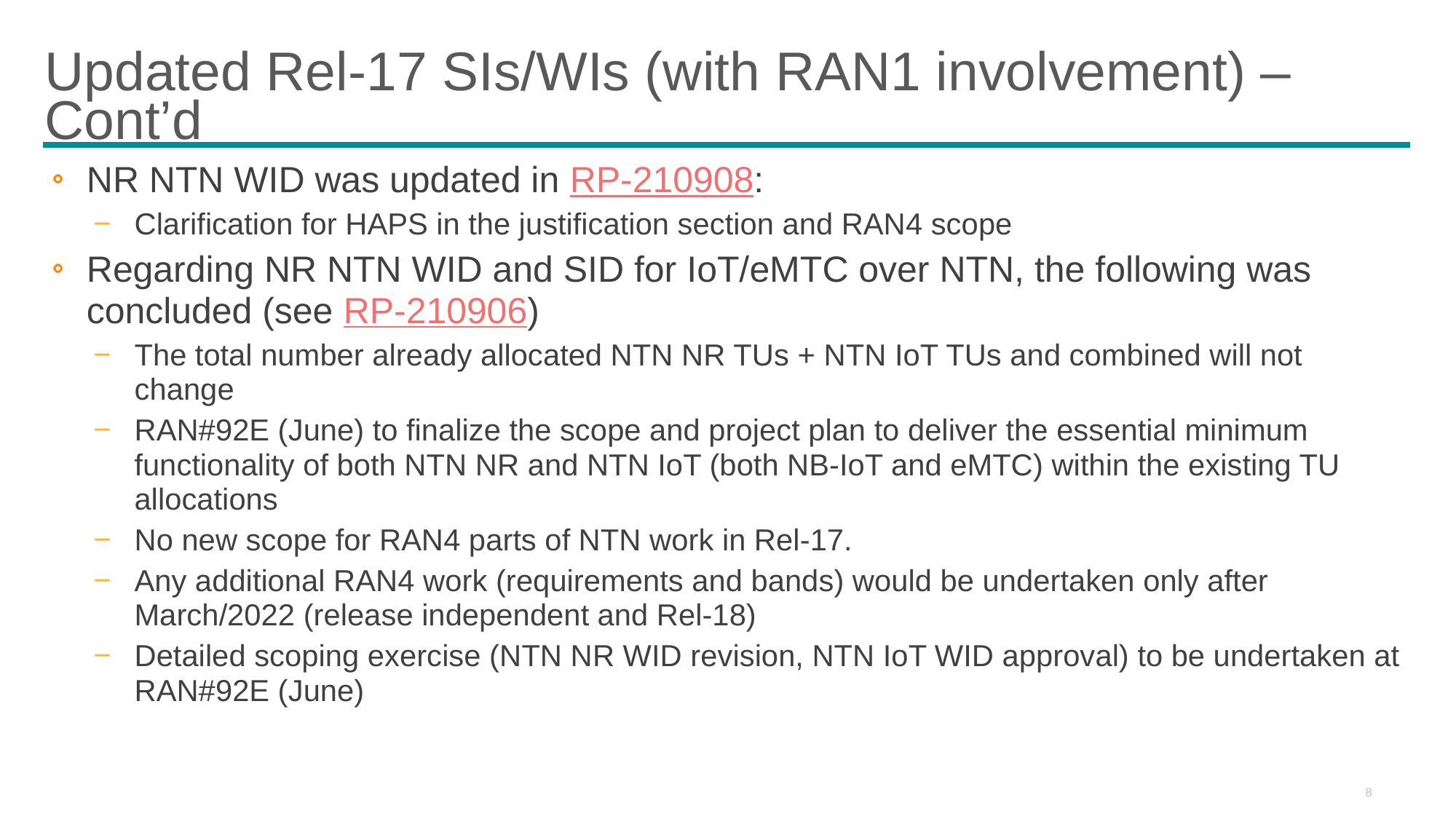

# Updated Rel-17 SIs/WIs (with RAN1 involvement) – Cont’d
NR NTN WID was updated in RP-210908:
Clarification for HAPS in the justification section and RAN4 scope
Regarding NR NTN WID and SID for IoT/eMTC over NTN, the following was concluded (see RP-210906)
The total number already allocated NTN NR TUs + NTN IoT TUs and combined will not change
RAN#92E (June) to finalize the scope and project plan to deliver the essential minimum functionality of both NTN NR and NTN IoT (both NB-IoT and eMTC) within the existing TU allocations
No new scope for RAN4 parts of NTN work in Rel-17.
Any additional RAN4 work (requirements and bands) would be undertaken only after March/2022 (release independent and Rel-18)
Detailed scoping exercise (NTN NR WID revision, NTN IoT WID approval) to be undertaken at RAN#92E (June)